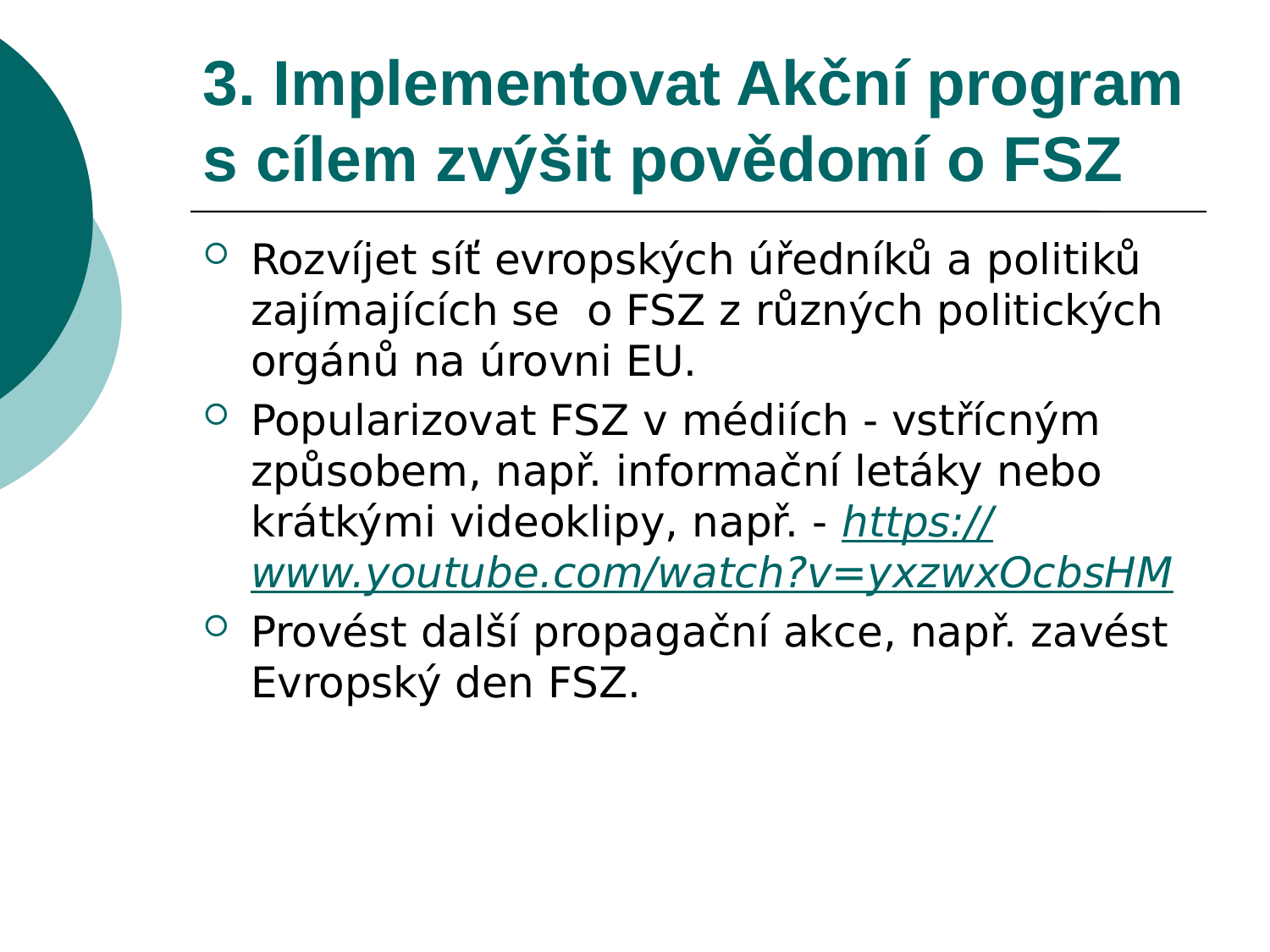

# 3. Implementovat Akční program s cílem zvýšit povědomí o FSZ
Rozvíjet síť evropských úředníků a politiků zajímajících se  o FSZ z různých politických orgánů na úrovni EU.
Popularizovat FSZ v médiích - vstřícným způsobem, např. informační letáky nebo krátkými videoklipy, např. - https://www.youtube.com/watch?v=yxzwxOcbsHM
Provést další propagační akce, např. zavést Evropský den FSZ.